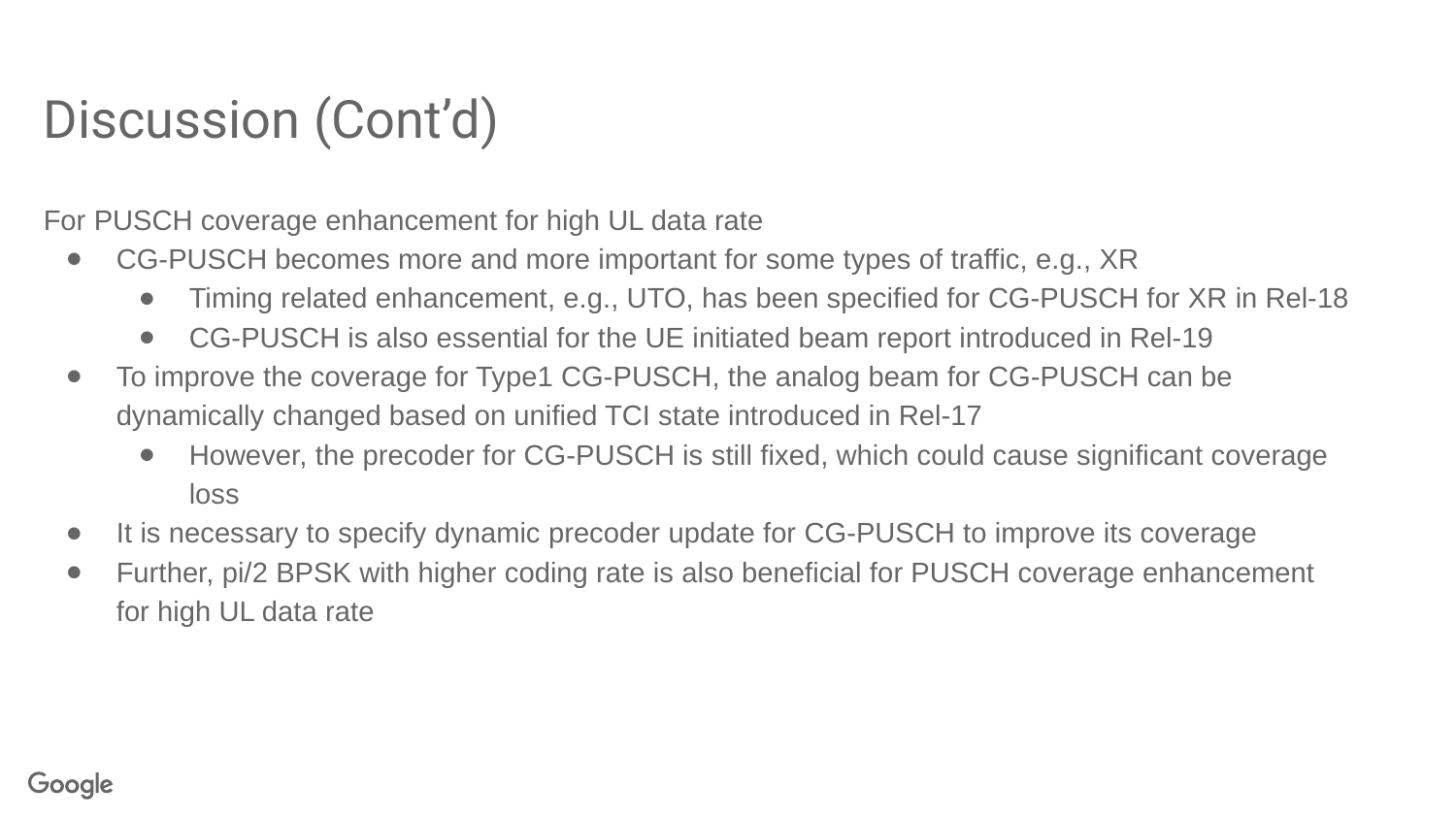

# Discussion (Cont’d)
For PUSCH coverage enhancement for high UL data rate
CG-PUSCH becomes more and more important for some types of traffic, e.g., XR
Timing related enhancement, e.g., UTO, has been specified for CG-PUSCH for XR in Rel-18
CG-PUSCH is also essential for the UE initiated beam report introduced in Rel-19
To improve the coverage for Type1 CG-PUSCH, the analog beam for CG-PUSCH can be dynamically changed based on unified TCI state introduced in Rel-17
However, the precoder for CG-PUSCH is still fixed, which could cause significant coverage loss
It is necessary to specify dynamic precoder update for CG-PUSCH to improve its coverage
Further, pi/2 BPSK with higher coding rate is also beneficial for PUSCH coverage enhancement for high UL data rate